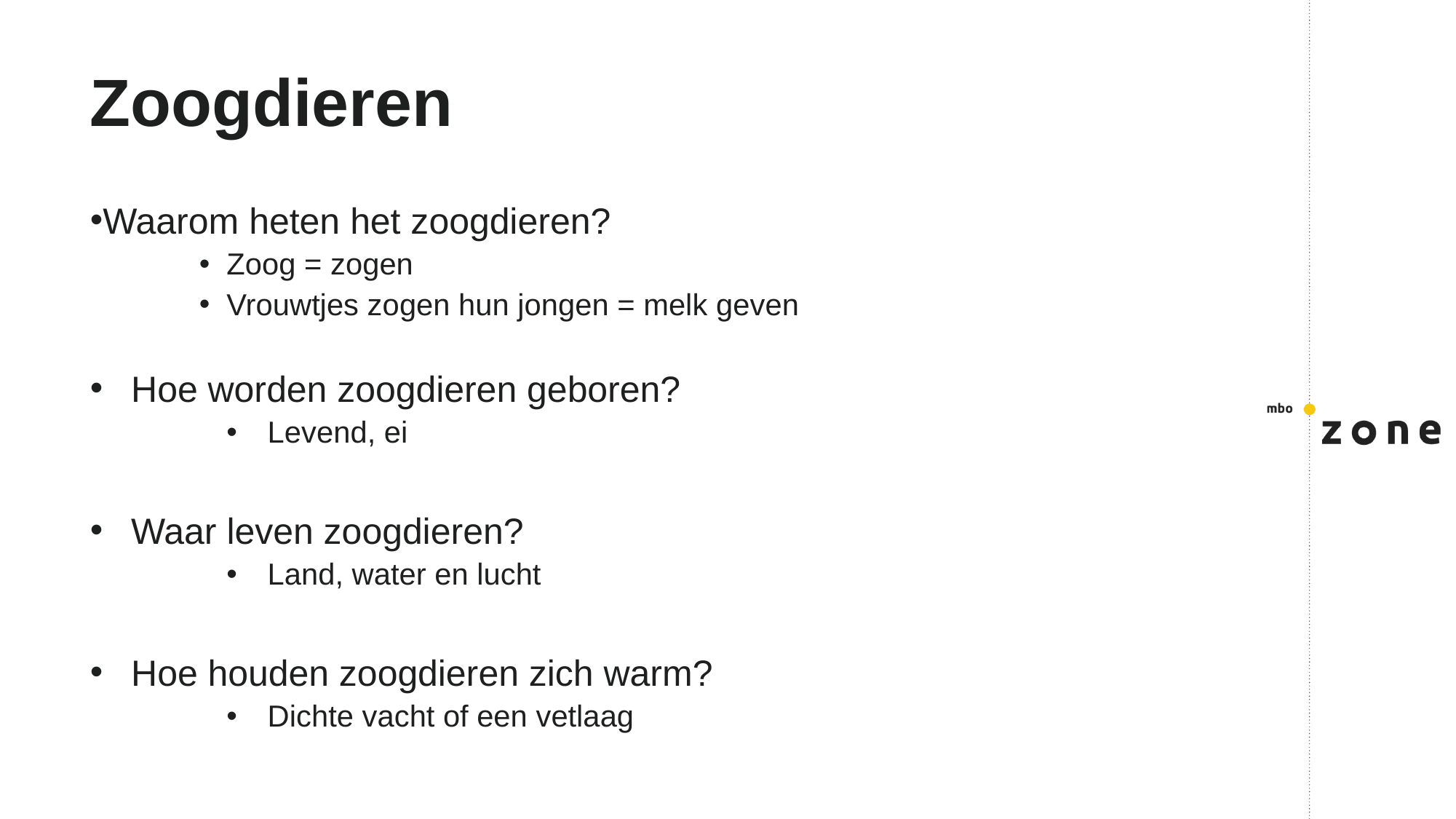

# Zoogdieren
Waarom heten het zoogdieren?
Zoog = zogen
Vrouwtjes zogen hun jongen = melk geven

Hoe worden zoogdieren geboren?
Levend, ei

Waar leven zoogdieren?
Land, water en lucht

Hoe houden zoogdieren zich warm?
Dichte vacht of een vetlaag